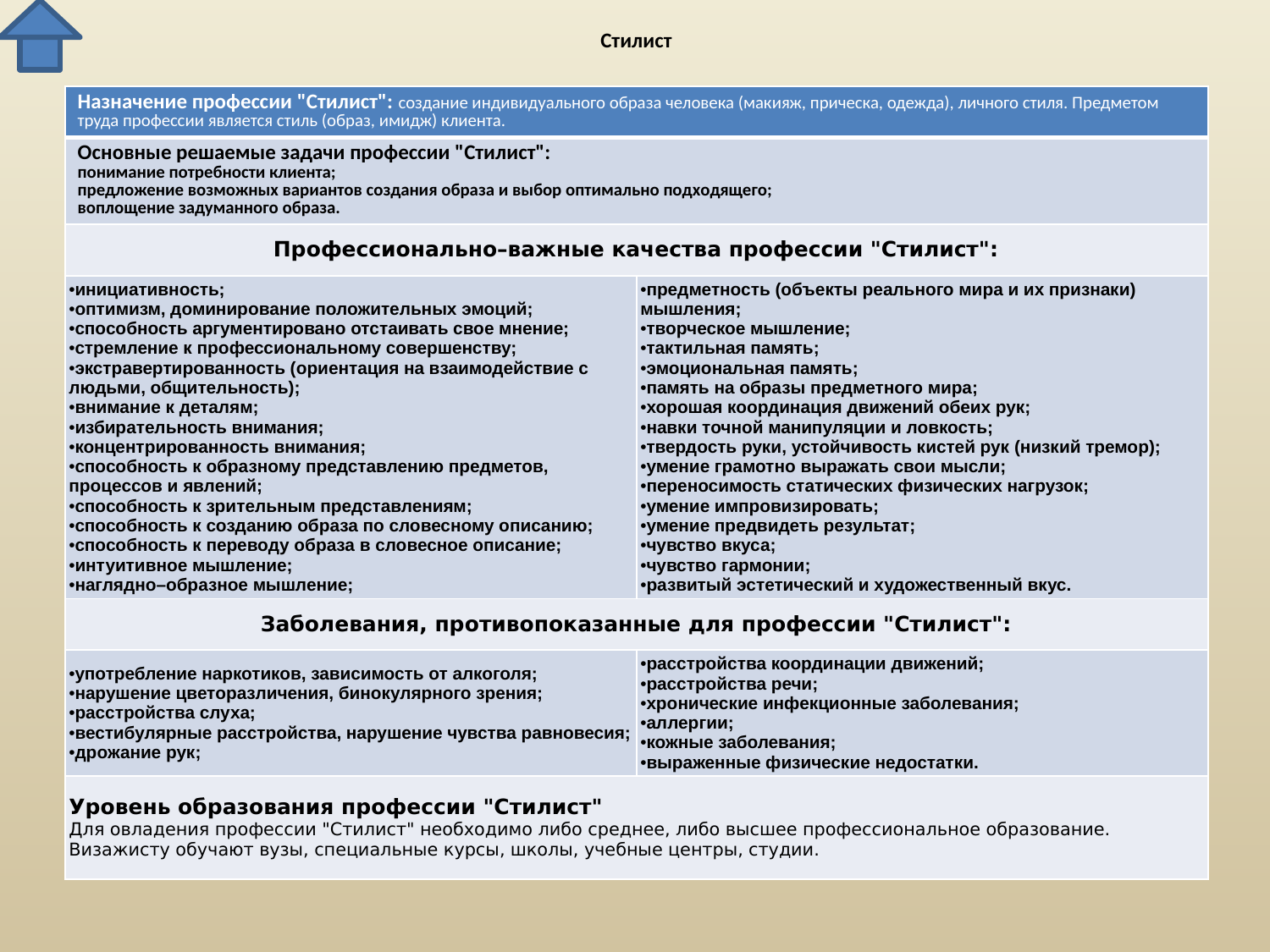

# Стилист
| Назначение профессии "Стилист": создание индивидуального образа человека (макияж, прическа, одежда), личного стиля. Предметом труда профессии является стиль (образ, имидж) клиента. |  |
| --- | --- |
| Основные решаемые задачи профессии "Стилист": понимание потребности клиента; предложение возможных вариантов создания образа и выбор оптимально подходящего; воплощение задуманного образа. |  |
| Профессионально–важные качества профессии "Стилист": |  |
| инициативность; оптимизм, доминирование положительных эмоций; способность аргументировано отстаивать свое мнение; стремление к профессиональному совершенству; экстравертированность (ориентация на взаимодействие с людьми, общительность); внимание к деталям; избирательность внимания; концентрированность внимания; способность к образному представлению предметов, процессов и явлений; способность к зрительным представлениям; способность к созданию образа по словесному описанию; способность к переводу образа в словесное описание; интуитивное мышление; наглядно–образное мышление; | предметность (объекты реального мира и их признаки) мышления; творческое мышление; тактильная память; эмоциональная память; память на образы предметного мира; хорошая координация движений обеих рук; навки точной манипуляции и ловкость; твердость руки, устойчивость кистей рук (низкий тремор); умение грамотно выражать свои мысли; переносимость статических физических нагрузок; умение импровизировать; умение предвидеть результат; чувство вкуса; чувство гармонии; развитый эстетический и художественный вкус. |
| Заболевания, противопоказанные для профессии "Стилист": |  |
| употребление наркотиков, зависимость от алкоголя; нарушение цветоразличения, бинокулярного зрения; расстройства слуха; вестибулярные расстройства, нарушение чувства равновесия; дрожание рук; | расстройства координации движений; расстройства речи; хронические инфекционные заболевания; аллергии; кожные заболевания; выраженные физические недостатки. |
| Уровень образования профессии "Стилист" Для овладения профессии "Стилист" необходимо либо среднее, либо высшее профессиональное образование. Визажисту обучают вузы, специальные курсы, школы, учебные центры, студии. |  |